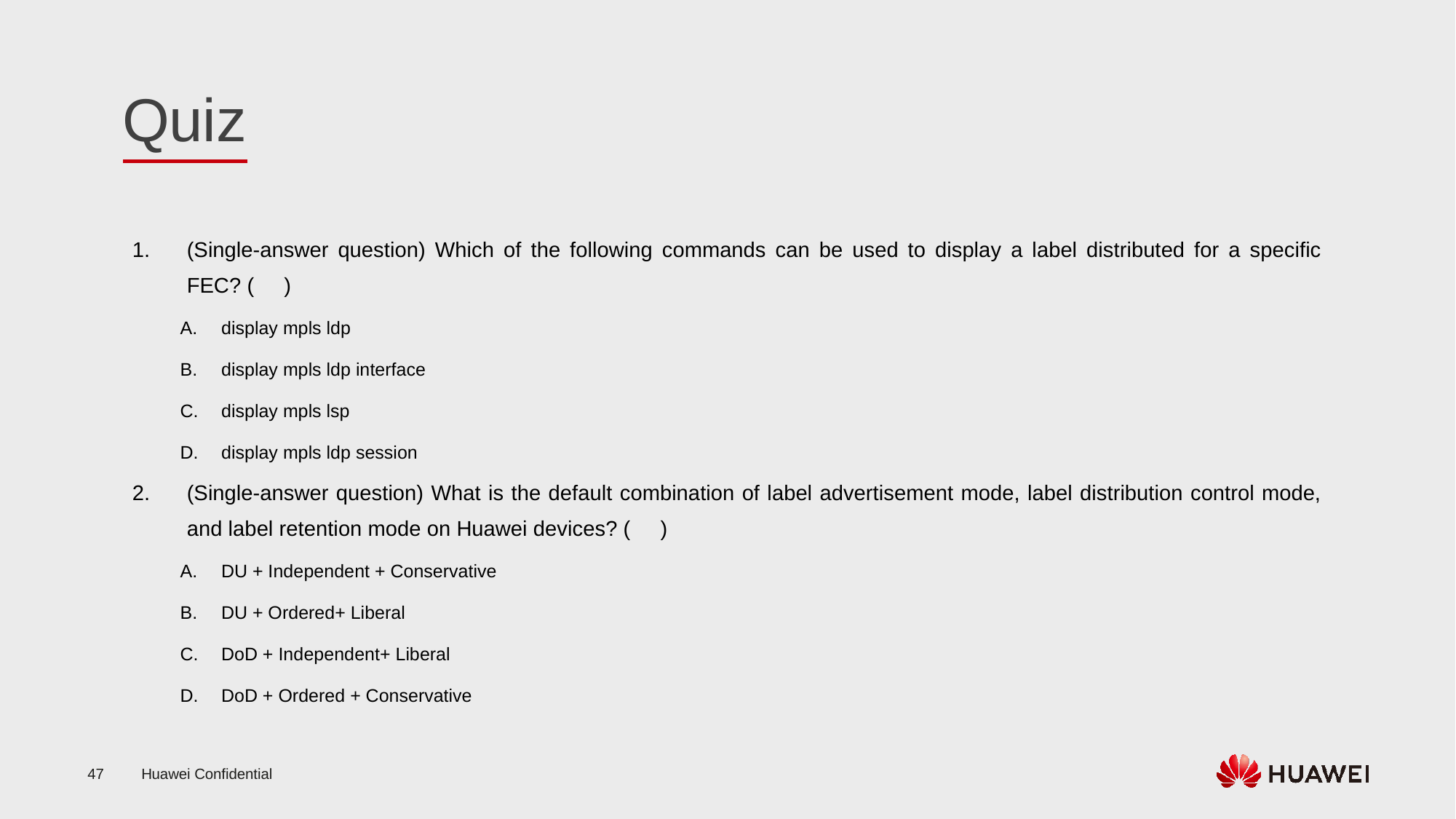

(Single-answer question) Which of the following commands can be used to display a label distributed for a specific FEC? (     )
display mpls ldp
display mpls ldp interface
display mpls lsp
display mpls ldp session
(Single-answer question) What is the default combination of label advertisement mode, label distribution control mode, and label retention mode on Huawei devices? (     )
DU + Independent + Conservative
DU + Ordered+ Liberal
DoD + Independent+ Liberal
DoD + Ordered + Conservative